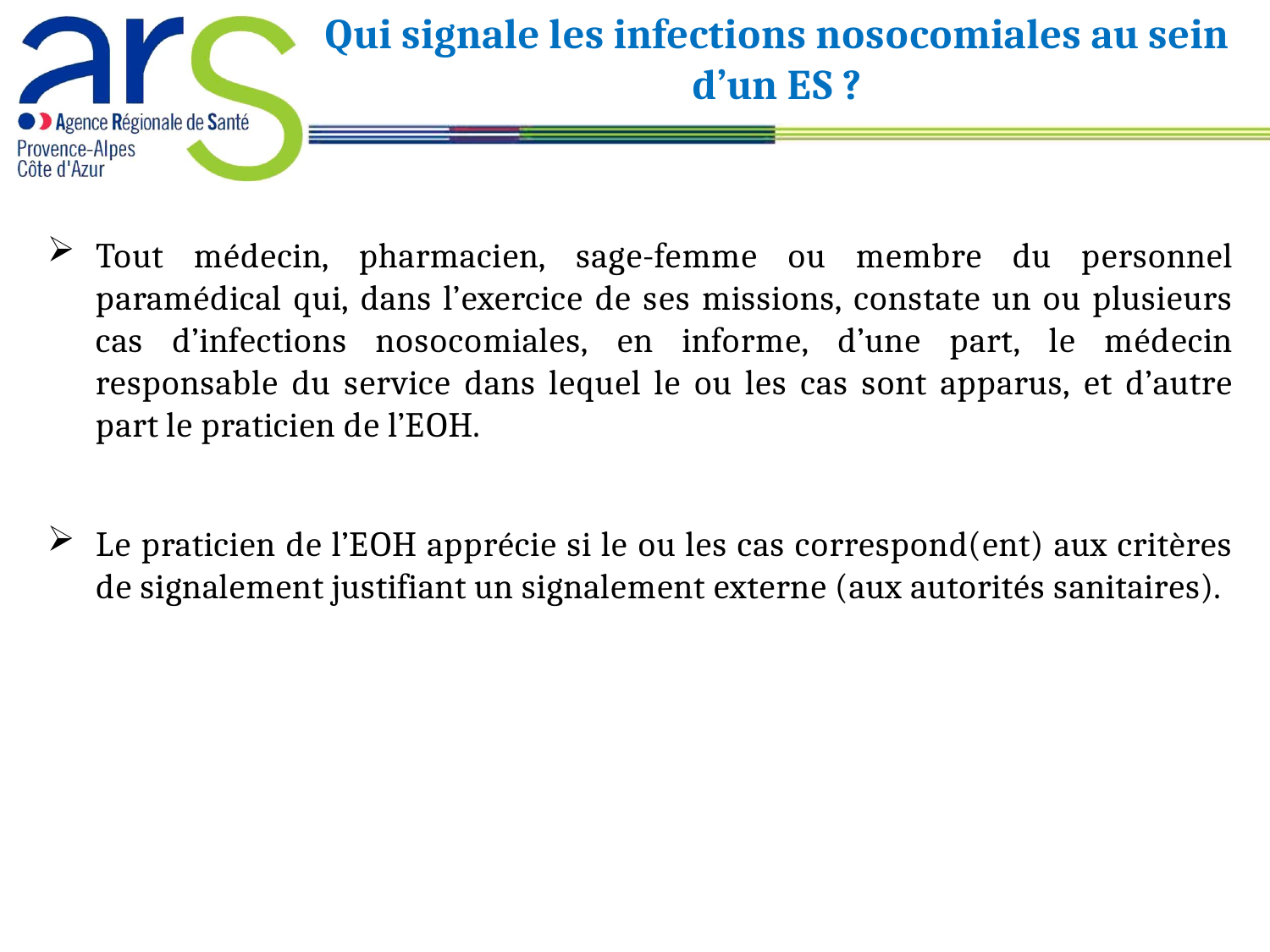

Qui signale les infections nosocomiales au sein d’un ES ?

Tout médecin, pharmacien, sage-femme ou membre du personnel paramédical qui, dans l’exercice de ses missions, constate un ou plusieurs cas d’infections nosocomiales, en informe, d’une part, le médecin responsable du service dans lequel le ou les cas sont apparus, et d’autre part le praticien de l’EOH.

Le praticien de l’EOH apprécie si le ou les cas correspond(ent) aux critères de signalement justifiant un signalement externe (aux autorités sanitaires).